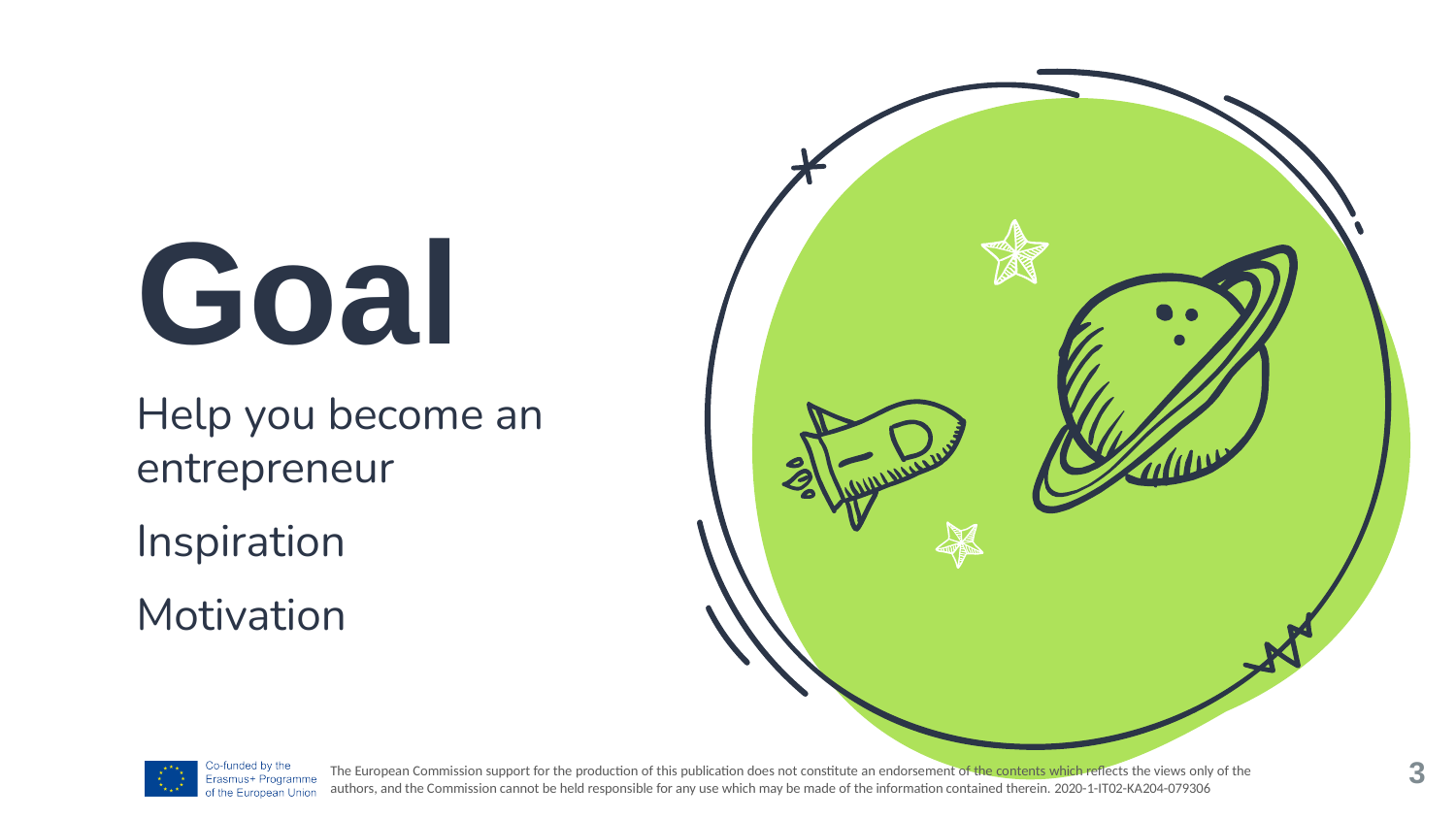

Goal

Help you become an entrepreneur
Inspiration
Motivation

3